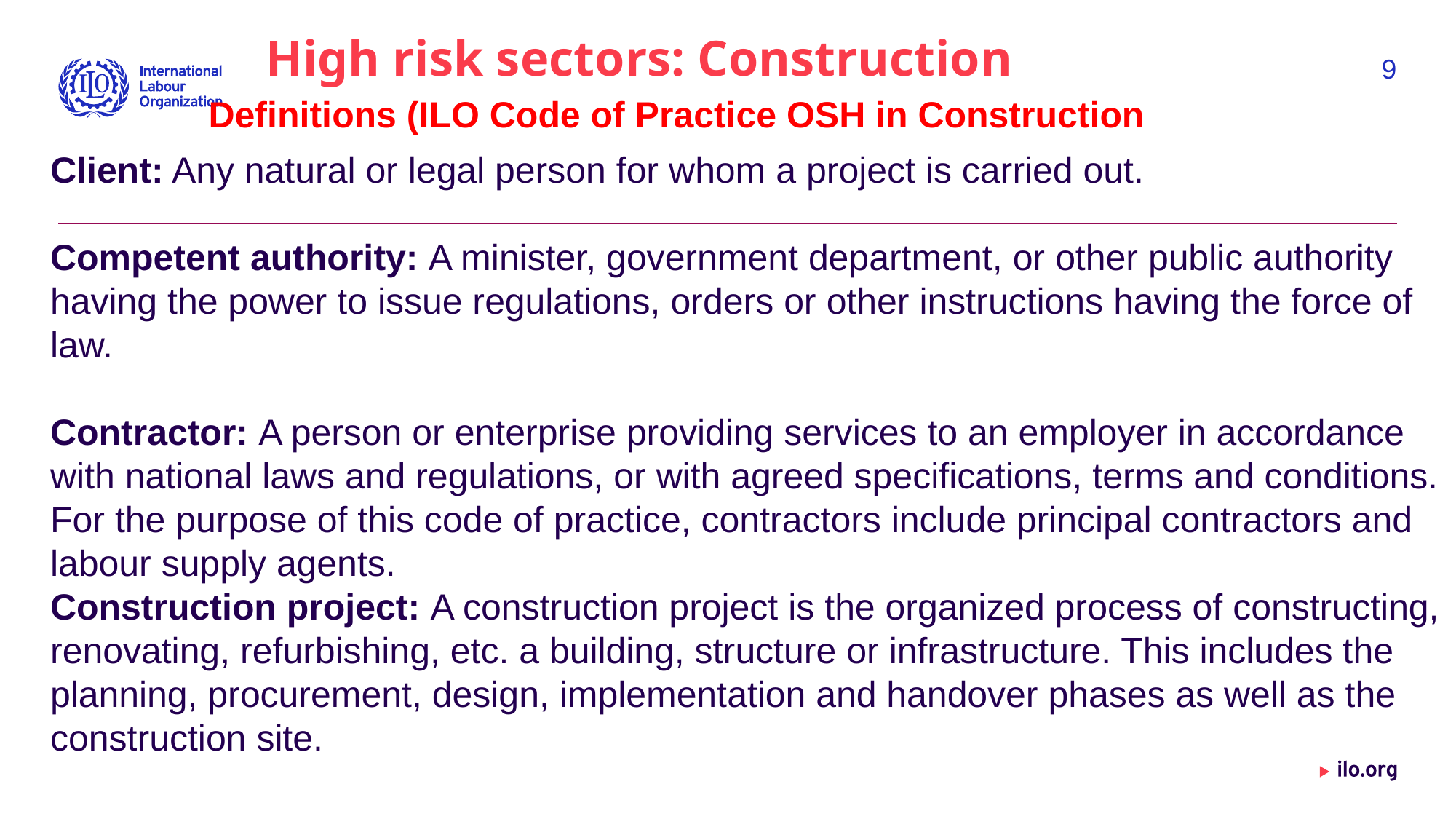

High risk sectors: Construction
9
Definitions (ILO Code of Practice OSH in Construction
Client: Any natural or legal person for whom a project is carried out.

Competent authority: A minister, government department, or other public authority having the power to issue regulations, orders or other instructions having the force of law.

Contractor: A person or enterprise providing services to an employer in accordance with national laws and regulations, or with agreed specifications, terms and conditions. For the purpose of this code of practice, contractors include principal contractors and labour supply agents.
Construction project: A construction project is the organized process of constructing, renovating, refurbishing, etc. a building, structure or infrastructure. This includes the planning, procurement, design, implementation and handover phases as well as the construction site.
Date: Monday / 01 / October / 2019